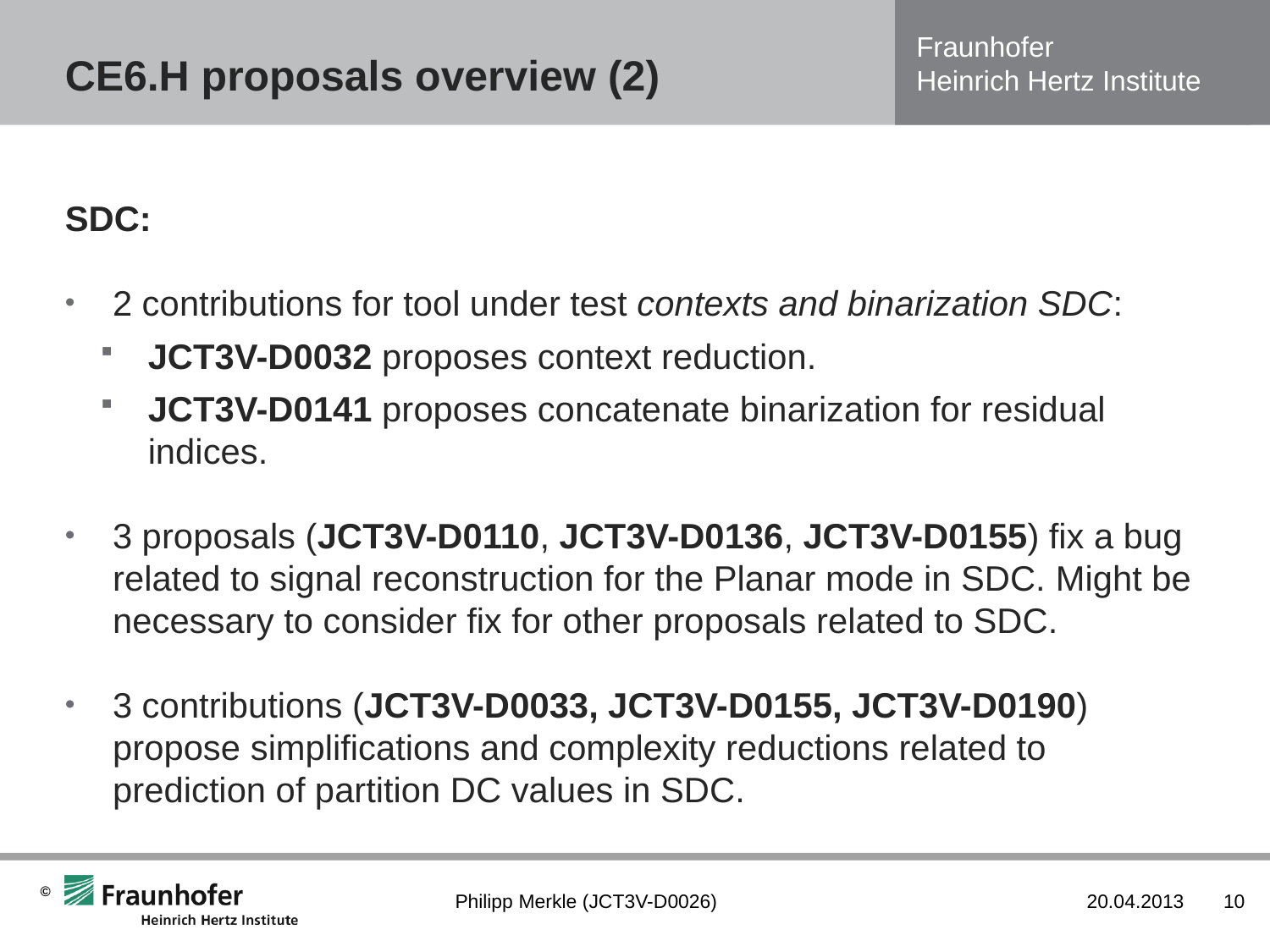

# CE6.H proposals overview (2)
SDC:

2 contributions for tool under test contexts and binarization SDC:
JCT3V-D0032 proposes context reduction.
JCT3V-D0141 proposes concatenate binarization for residual indices.

3 proposals (JCT3V-D0110, JCT3V-D0136, JCT3V-D0155) fix a bug related to signal reconstruction for the Planar mode in SDC. Might be necessary to consider fix for other proposals related to SDC.

3 contributions (JCT3V-D0033, JCT3V-D0155, JCT3V-D0190) propose simplifications and complexity reductions related to  prediction of partition DC values in SDC.
Philipp Merkle (JCT3V-D0026)
20.04.2013
10